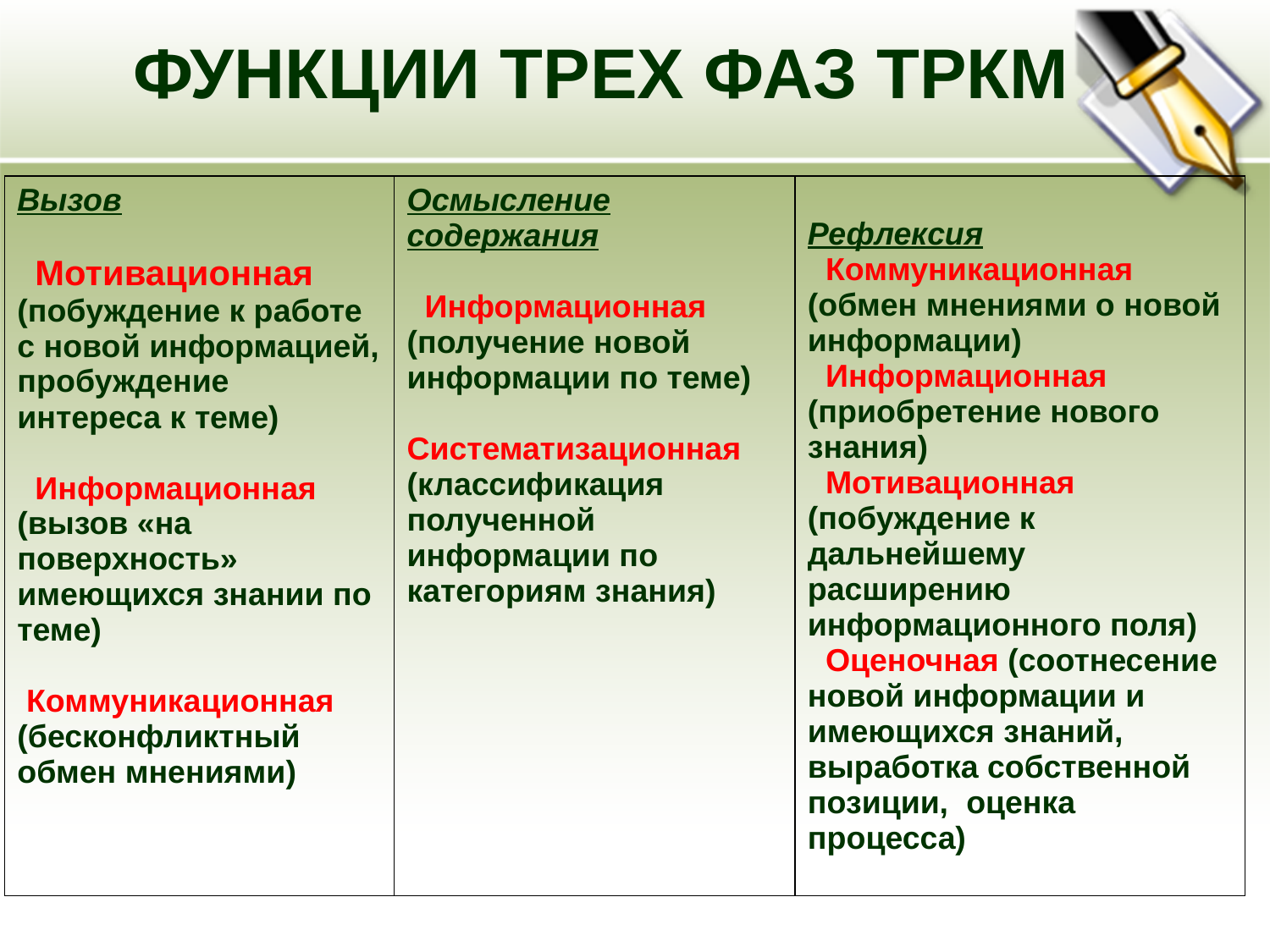

ФУНКЦИИ ТРЕХ ФАЗ ТРКМ
| Вызов   Мотивационная   (побуждение к работе с новой информацией, пробуждение интереса к теме)   Информационная (вызов «на поверхность» имеющихся знании по теме)  Коммуникационная (бесконфликтный обмен мнениями) | Осмысление содержания   Информационная (получение новой информации по теме) Систематизационная (классификация полученной информации по категориям знания) | Рефлексия   Коммуникационная (обмен мнениями о новой информации)   Информационная (приобретение нового знания)   Мотивационная (побуждение к дальнейшему расширению информационного поля)   Оценочная (соотнесение новой информации и имеющихся знаний, выработка собственной позиции,  оценка процесса) |
| --- | --- | --- |